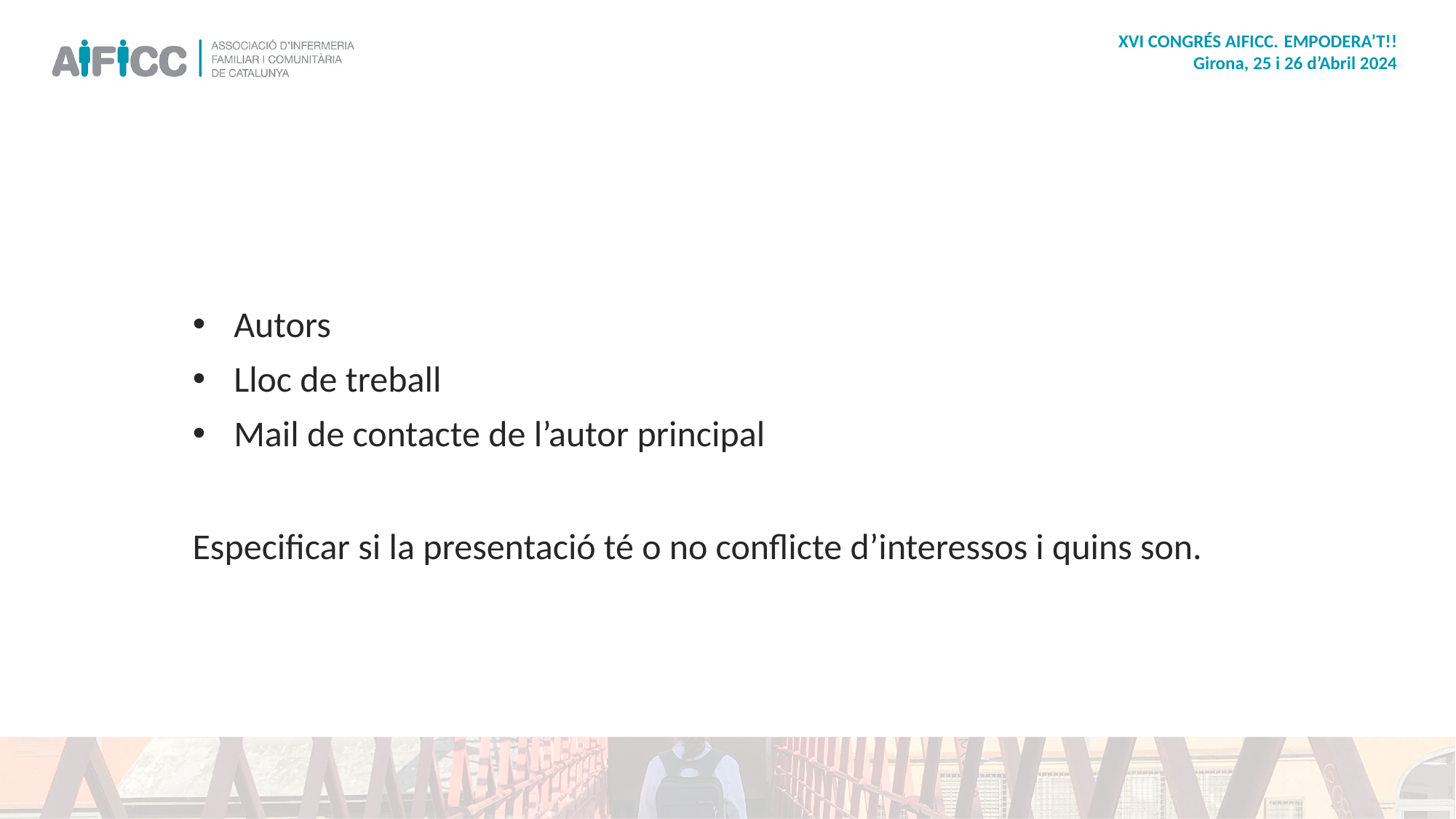

#
Autors
Lloc de treball
Mail de contacte de l’autor principal

Especificar si la presentació té o no conflicte d’interessos i quins son.